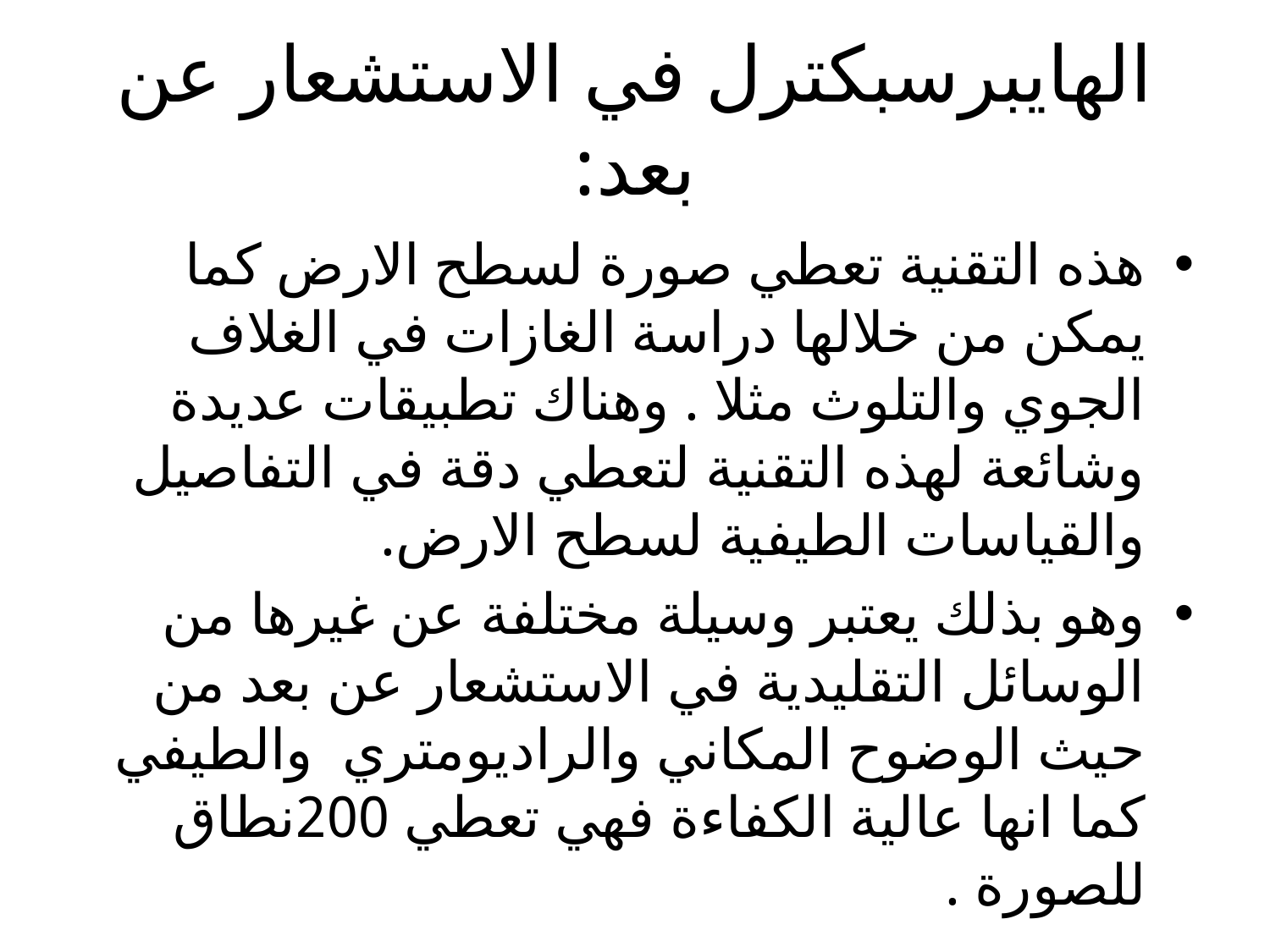

# الهايبرسبكترل في الاستشعار عن بعد:
هذه التقنية تعطي صورة لسطح الارض كما يمكن من خلالها دراسة الغازات في الغلاف الجوي والتلوث مثلا . وهناك تطبيقات عديدة وشائعة لهذه التقنية لتعطي دقة في التفاصيل والقياسات الطيفية لسطح الارض.
وهو بذلك يعتبر وسيلة مختلفة عن غيرها من الوسائل التقليدية في الاستشعار عن بعد من حيث الوضوح المكاني والراديومتري  والطيفي كما انها عالية الكفاءة فهي تعطي 200نطاق للصورة .